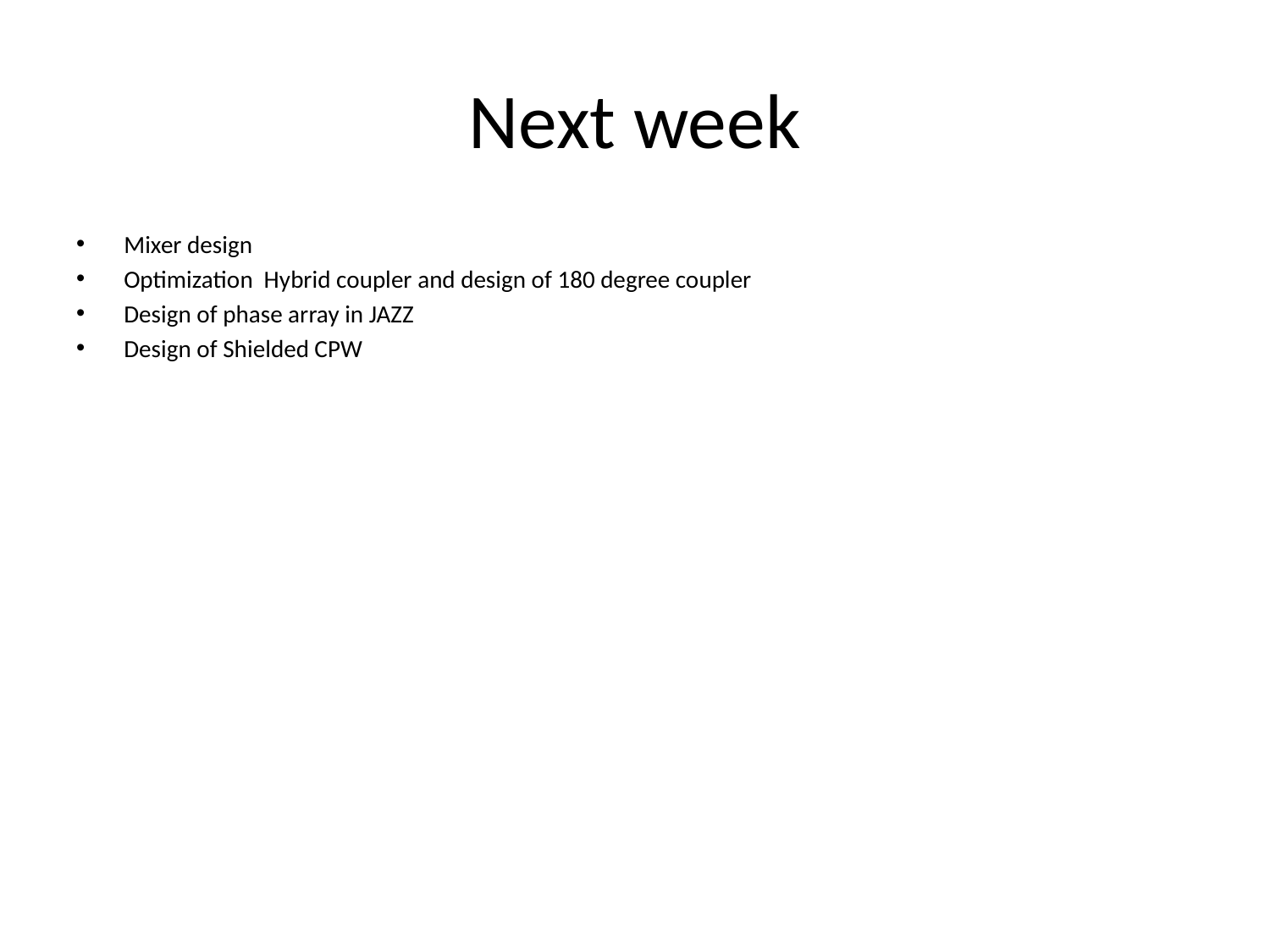

# Next week
Mixer design
Optimization  Hybrid coupler and design of 180 degree coupler
Design of phase array in JAZZ
Design of Shielded CPW